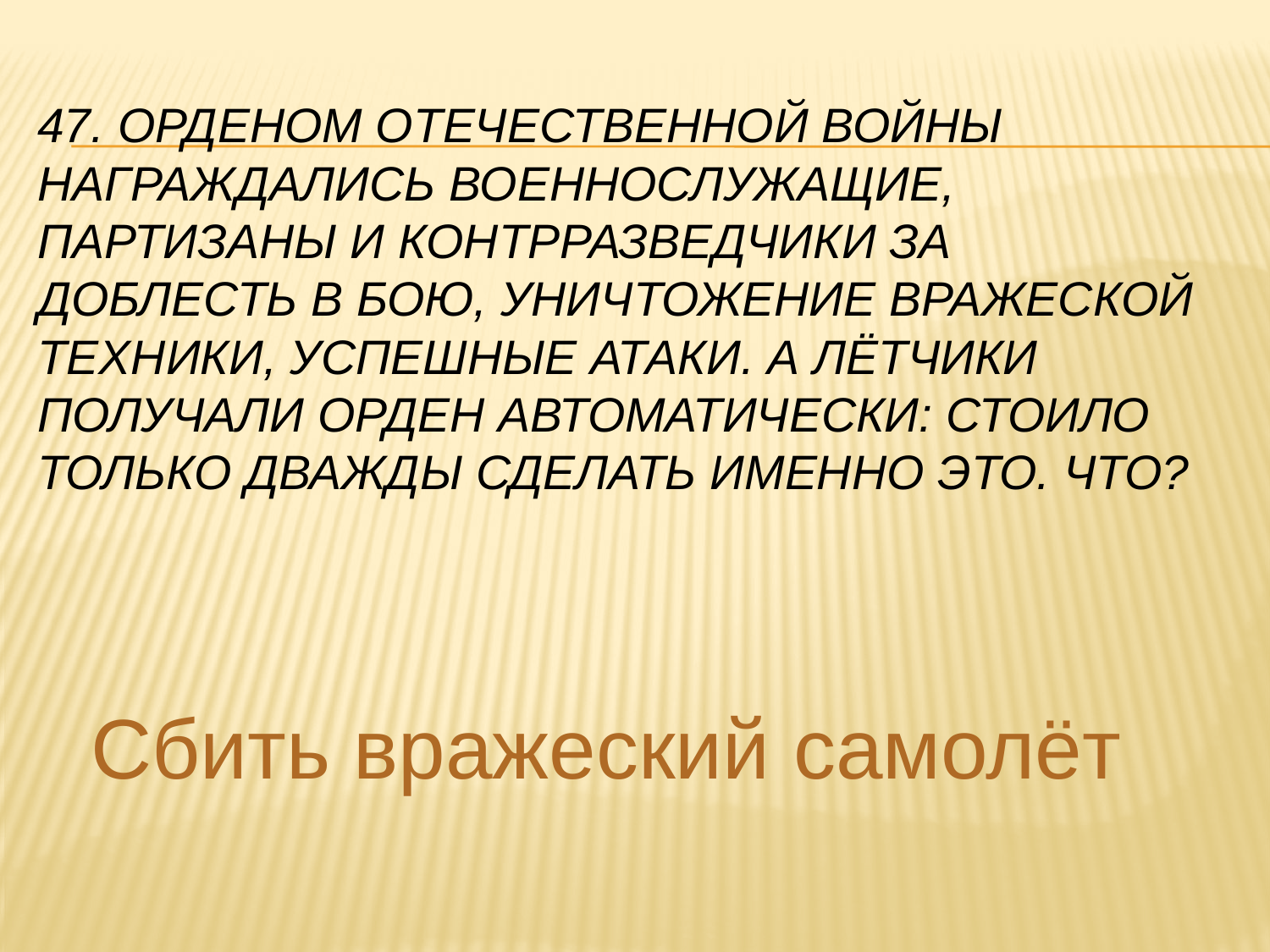

# 47. Орденом Отечественной войны награждались военнослужащие, партизаны и контрразведчики за доблесть в бою, уничтожение вражеской техники, успешные атаки. А лётчики получали орден автоматически: стоило только дважды сделать именно это. Что?
Сбить вражеский самолёт